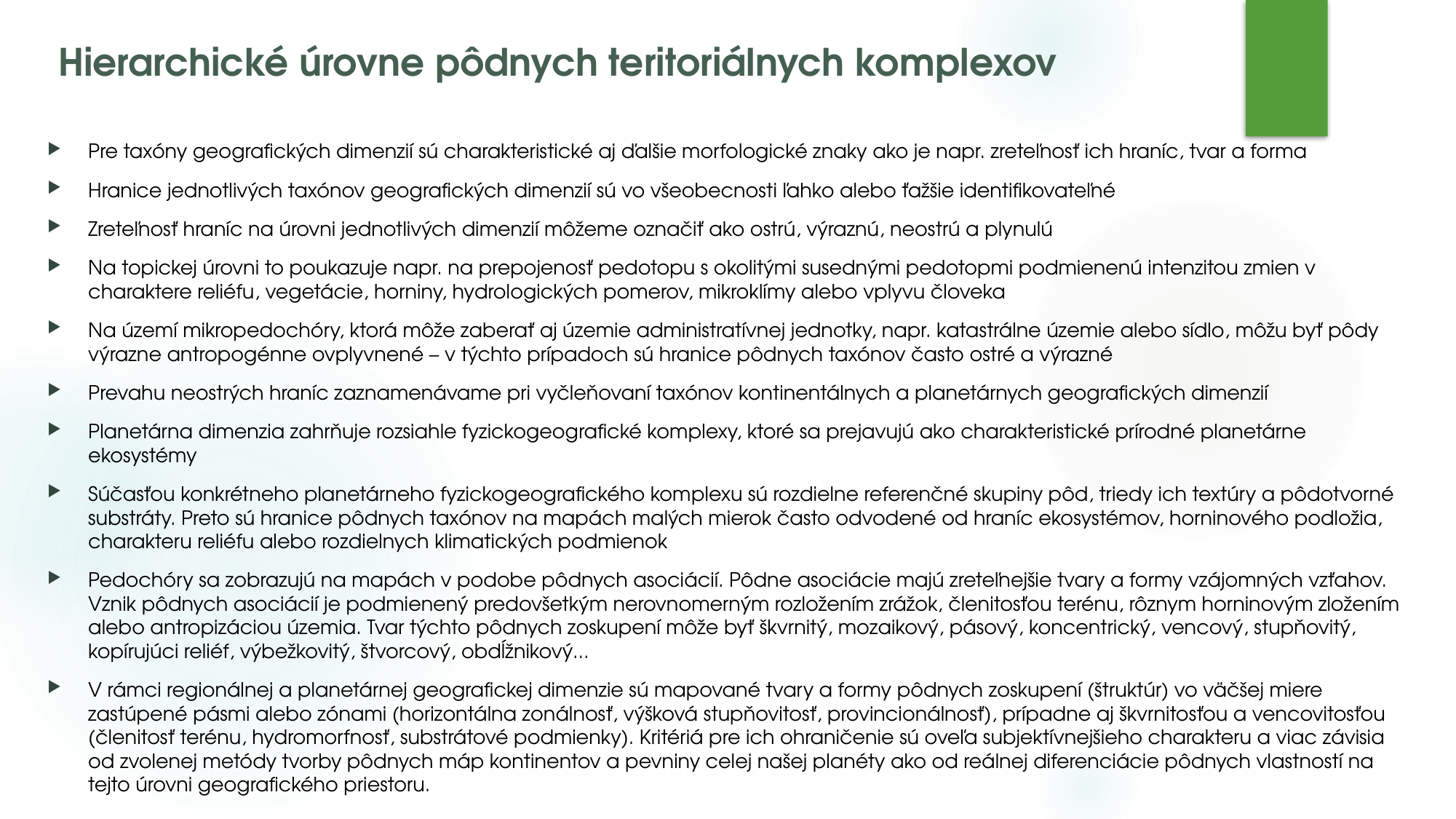

# Hierarchické úrovne pôdnych teritoriálnych komplexov
Pre taxóny geografických dimenzií sú charakteristické aj ďalšie morfologické znaky ako je napr. zreteľnosť ich hraníc, tvar a forma
Hranice jednotlivých taxónov geografických dimenzií sú vo všeobecnosti ľahko alebo ťažšie identifikovateľné
Zreteľnosť hraníc na úrovni jednotlivých dimenzií môžeme označiť ako ostrú, výraznú, neostrú a plynulú
Na topickej úrovni to poukazuje napr. na prepojenosť pedotopu s okolitými susednými pedotopmi podmienenú intenzitou zmien v charaktere reliéfu, vegetácie, horniny, hydrologických pomerov, mikroklímy alebo vplyvu človeka
Na území mikropedochóry, ktorá môže zaberať aj územie administratívnej jednotky, napr. katastrálne územie alebo sídlo, môžu byť pôdy výrazne antropogénne ovplyvnené – v týchto prípadoch sú hranice pôdnych taxónov často ostré a výrazné
Prevahu neostrých hraníc zaznamenávame pri vyčleňovaní taxónov kontinentálnych a planetárnych geografických dimenzií
Planetárna dimenzia zahrňuje rozsiahle fyzickogeografické komplexy, ktoré sa prejavujú ako charakteristické prírodné planetárne ekosystémy
Súčasťou konkrétneho planetárneho fyzickogeografického komplexu sú rozdielne referenčné skupiny pôd, triedy ich textúry a pôdotvorné substráty. Preto sú hranice pôdnych taxónov na mapách malých mierok často odvodené od hraníc ekosystémov, horninového podložia, charakteru reliéfu alebo rozdielnych klimatických podmienok
Pedochóry sa zobrazujú na mapách v podobe pôdnych asociácií. Pôdne asociácie majú zreteľnejšie tvary a formy vzájomných vzťahov. Vznik pôdnych asociácií je podmienený predovšetkým nerovnomerným rozložením zrážok, členitosťou terénu, rôznym horninovým zložením alebo antropizáciou územia. Tvar týchto pôdnych zoskupení môže byť škvrnitý, mozaikový, pásový, koncentrický, vencový, stupňovitý, kopírujúci reliéf, výbežkovitý, štvorcový, obdĺžnikový...
V rámci regionálnej a planetárnej geografickej dimenzie sú mapované tvary a formy pôdnych zoskupení (štruktúr) vo väčšej miere zastúpené pásmi alebo zónami (horizontálna zonálnosť, výšková stupňovitosť, provincionálnosť), prípadne aj škvrnitosťou a vencovitosťou (členitosť terénu, hydromorfnosť, substrátové podmienky). Kritériá pre ich ohraničenie sú oveľa subjektívnejšieho charakteru a viac závisia od zvolenej metódy tvorby pôdnych máp kontinentov a pevniny celej našej planéty ako od reálnej diferenciácie pôdnych vlastností na tejto úrovni geografického priestoru.